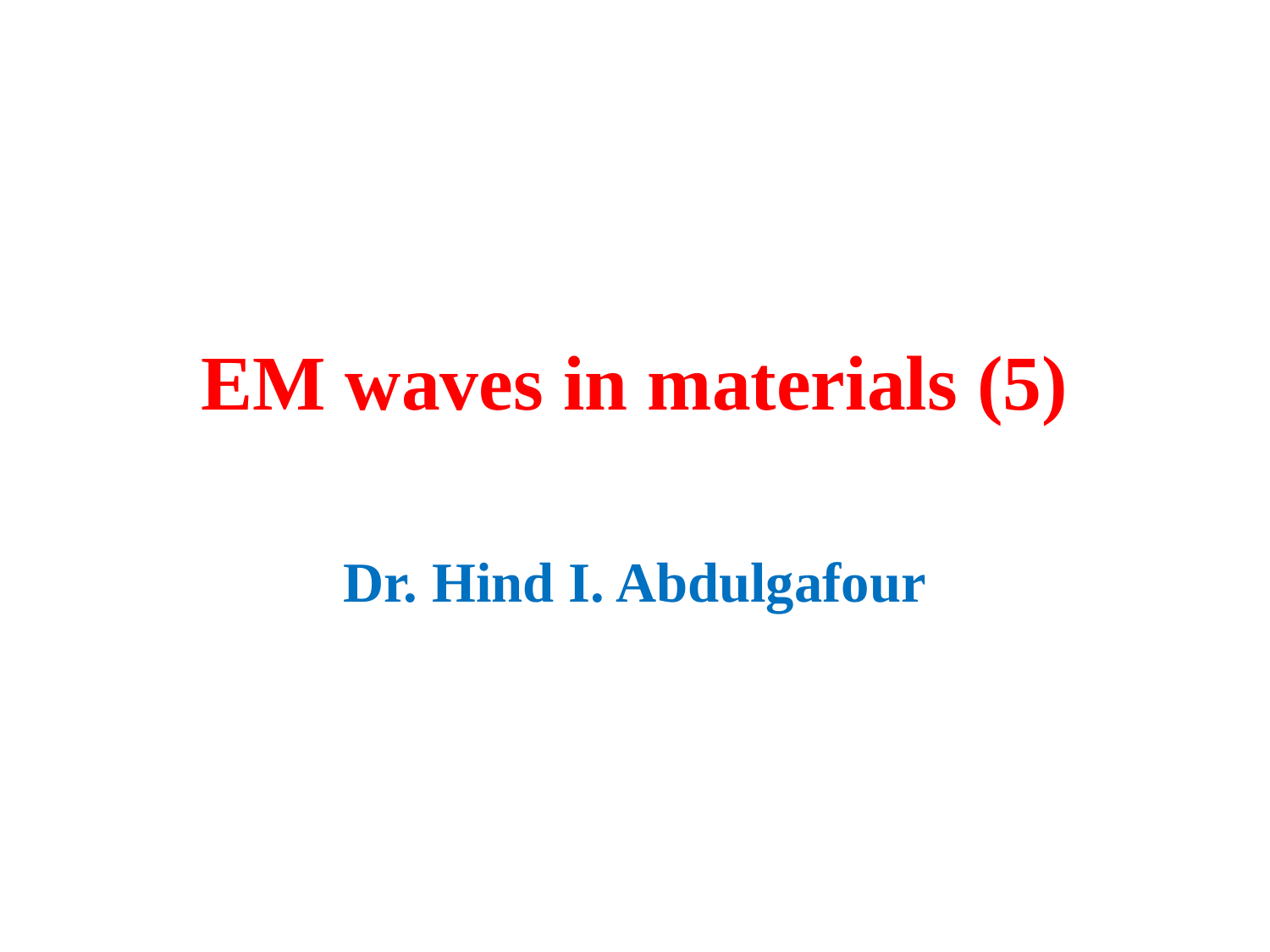

# EM waves in materials (5)
Dr. Hind I. Abdulgafour